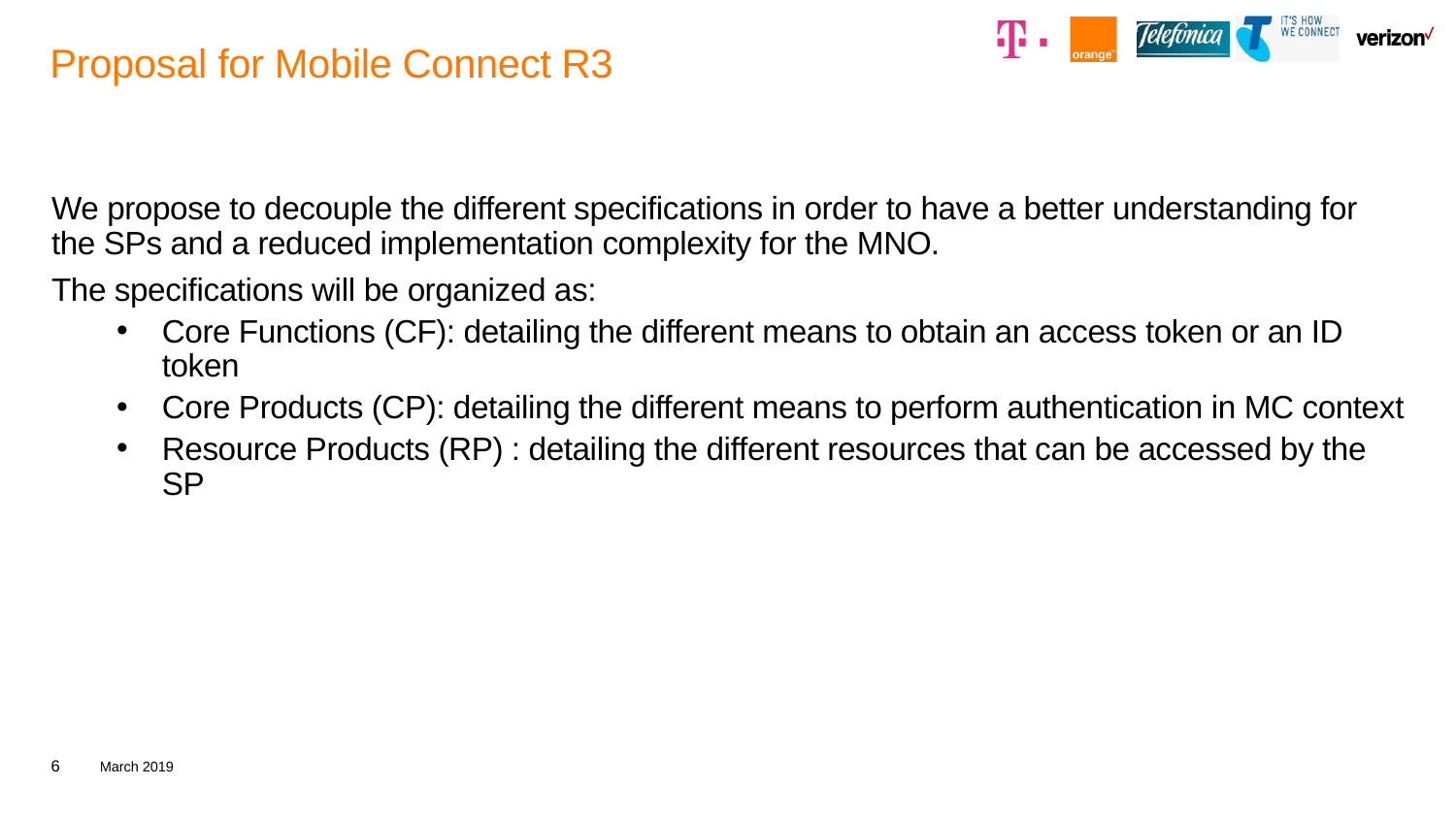

# Proposal for Mobile Connect R3
We propose to decouple the different specifications in order to have a better understanding for the SPs and a reduced implementation complexity for the MNO.
The specifications will be organized as:
Core Functions (CF): detailing the different means to obtain an access token or an ID token
Core Products (CP): detailing the different means to perform authentication in MC context
Resource Products (RP) : detailing the different resources that can be accessed by the SP